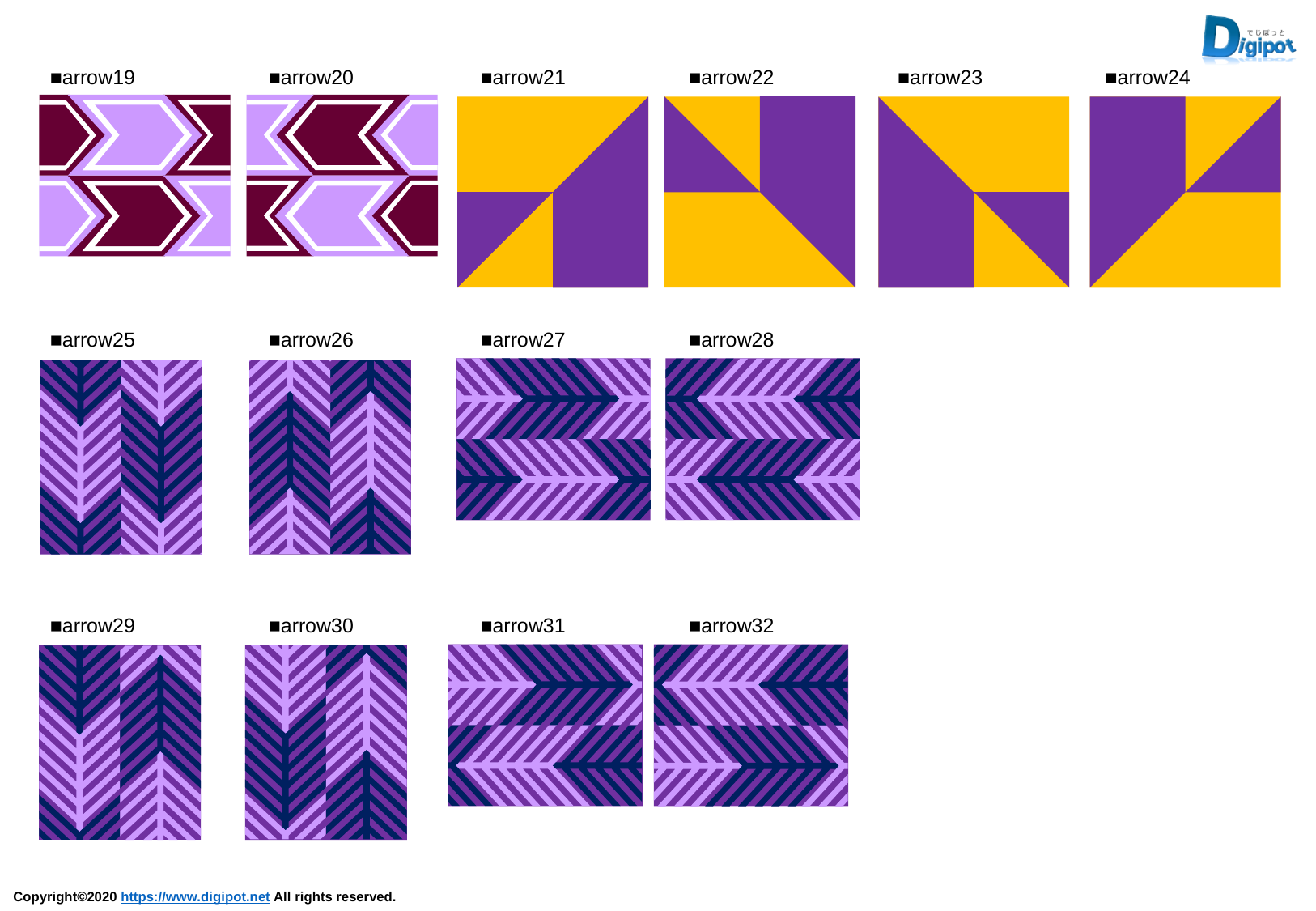

■arrow19
■arrow20
■arrow21
■arrow22
■arrow23
■arrow24

■arrow25
■arrow26
■arrow27
■arrow28

■arrow29
■arrow30
■arrow31
■arrow32